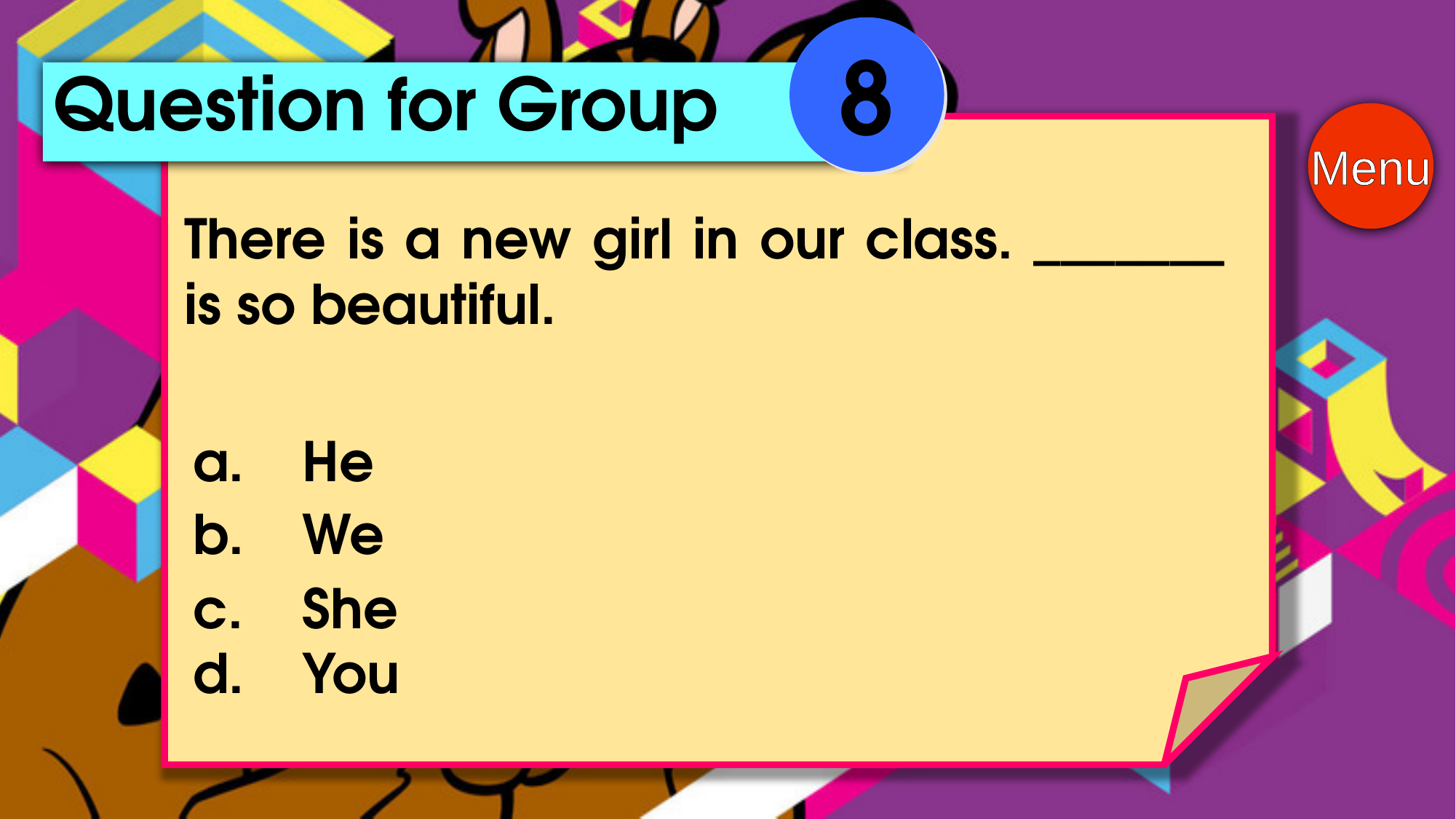

8
Question for Group

Menu
There is a new girl in our class. _______ is so beautiful.

a.	He
b.	We
c.	She
d.	You